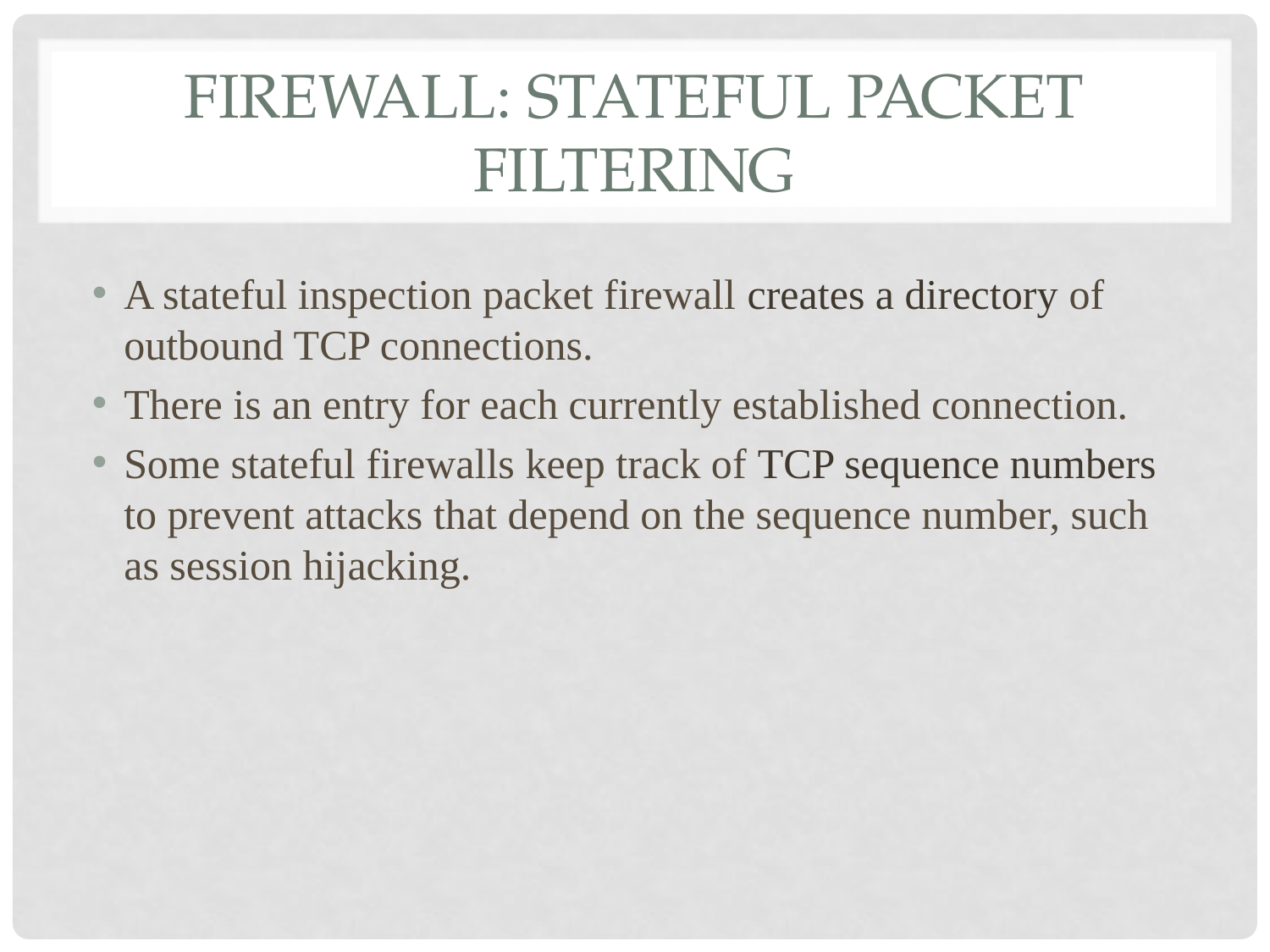

# Firewall: Stateful packet filtering

A stateful inspection packet firewall creates a directory of outbound TCP connections.
There is an entry for each currently established connection.
Some stateful firewalls keep track of TCP sequence numbers to prevent attacks that depend on the sequence number, such as session hijacking.